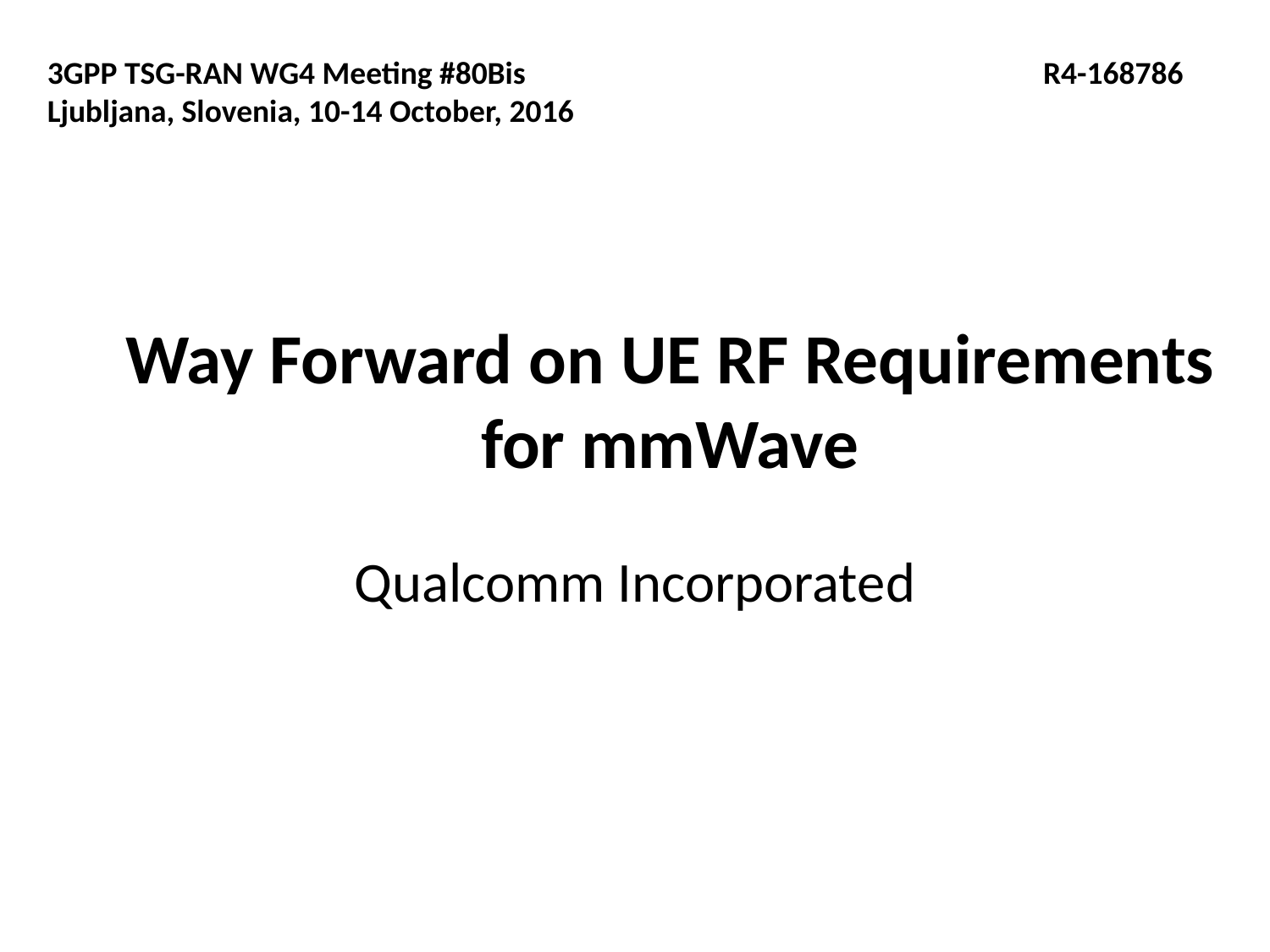

3GPP TSG-RAN WG4 Meeting #80Bis	                                                                    R4-168786
Ljubljana, Slovenia, 10-14 October, 2016

# Way Forward on UE RF Requirements for mmWave
Qualcomm Incorporated